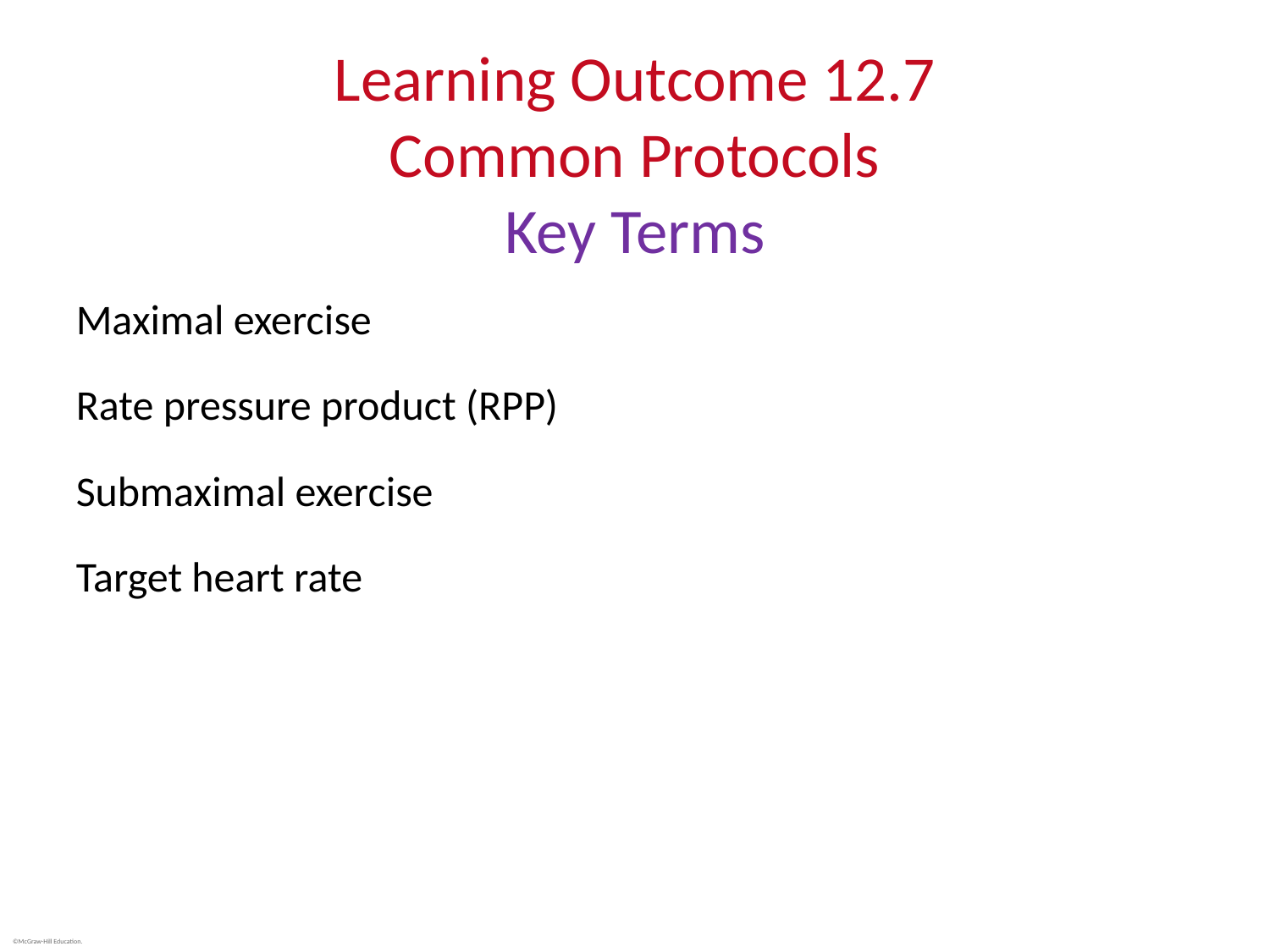

# Learning Outcome 12.7 Common Protocols Key Terms
Maximal exercise
Rate pressure product (RPP)
Submaximal exercise
Target heart rate